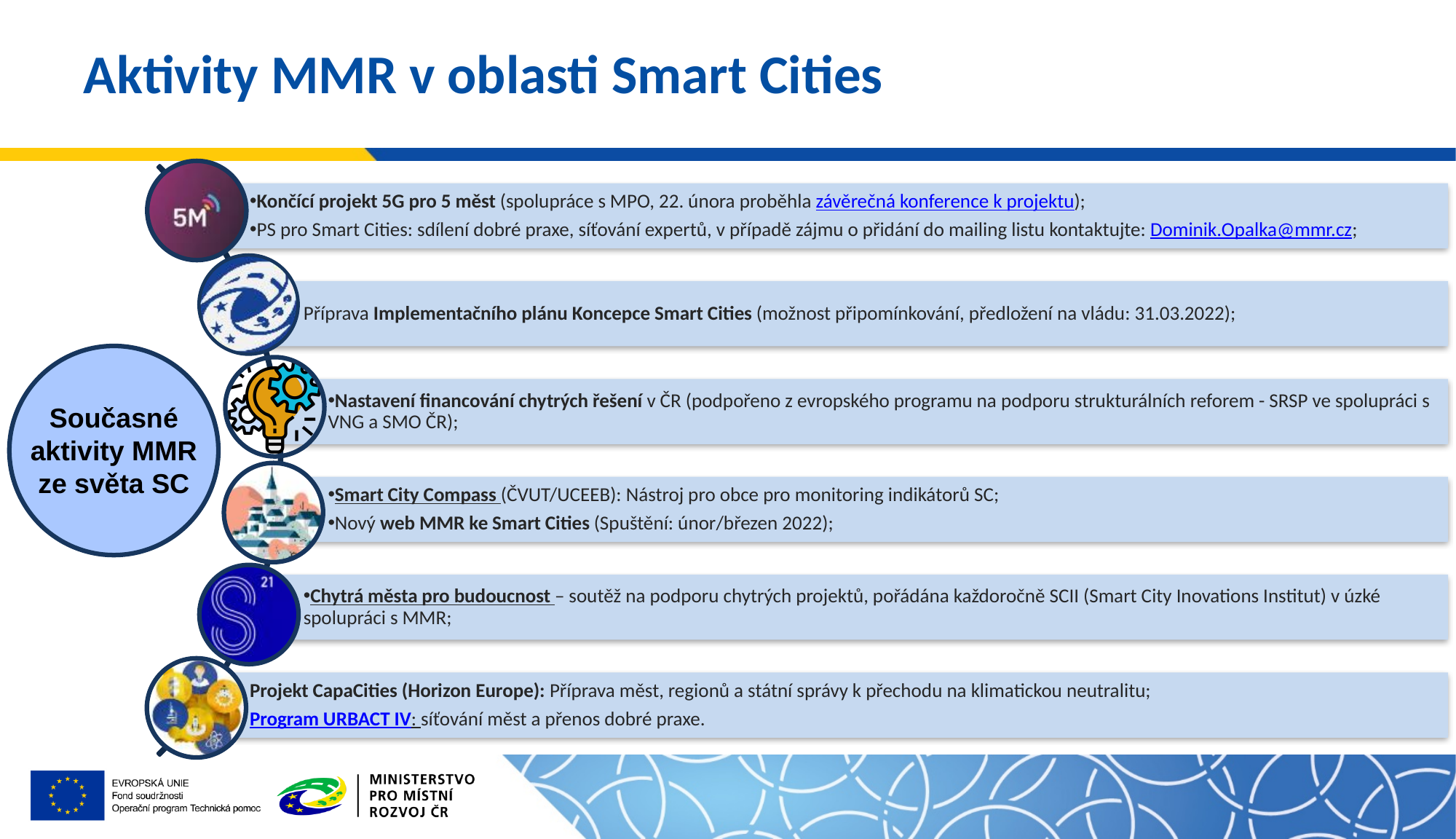

# Aktivity MMR v oblasti Smart Cities
Končící projekt 5G pro 5 měst (spolupráce s MPO, 22. února proběhla závěrečná konference k projektu);
PS pro Smart Cities: sdílení dobré praxe, síťování expertů, v případě zájmu o přidání do mailing listu kontaktujte: Dominik.Opalka@mmr.cz;
Příprava Implementačního plánu Koncepce Smart Cities (možnost připomínkování, předložení na vládu: 31.03.2022);
Nastavení financování chytrých řešení v ČR (podpořeno z evropského programu na podporu strukturálních reforem - SRSP ve spolupráci s VNG a SMO ČR);
Smart City Compass (ČVUT/UCEEB): Nástroj pro obce pro monitoring indikátorů SC;
Nový web MMR ke Smart Cities (Spuštění: únor/březen 2022);
Chytrá města pro budoucnost – soutěž na podporu chytrých projektů, pořádána každoročně SCII (Smart City Inovations Institut) v úzké spolupráci s MMR;
Projekt CapaCities (Horizon Europe): Příprava měst, regionů a státní správy k přechodu na klimatickou neutralitu;
Program URBACT IV: síťování měst a přenos dobré praxe.

Současné aktivity MMR ze světa SC